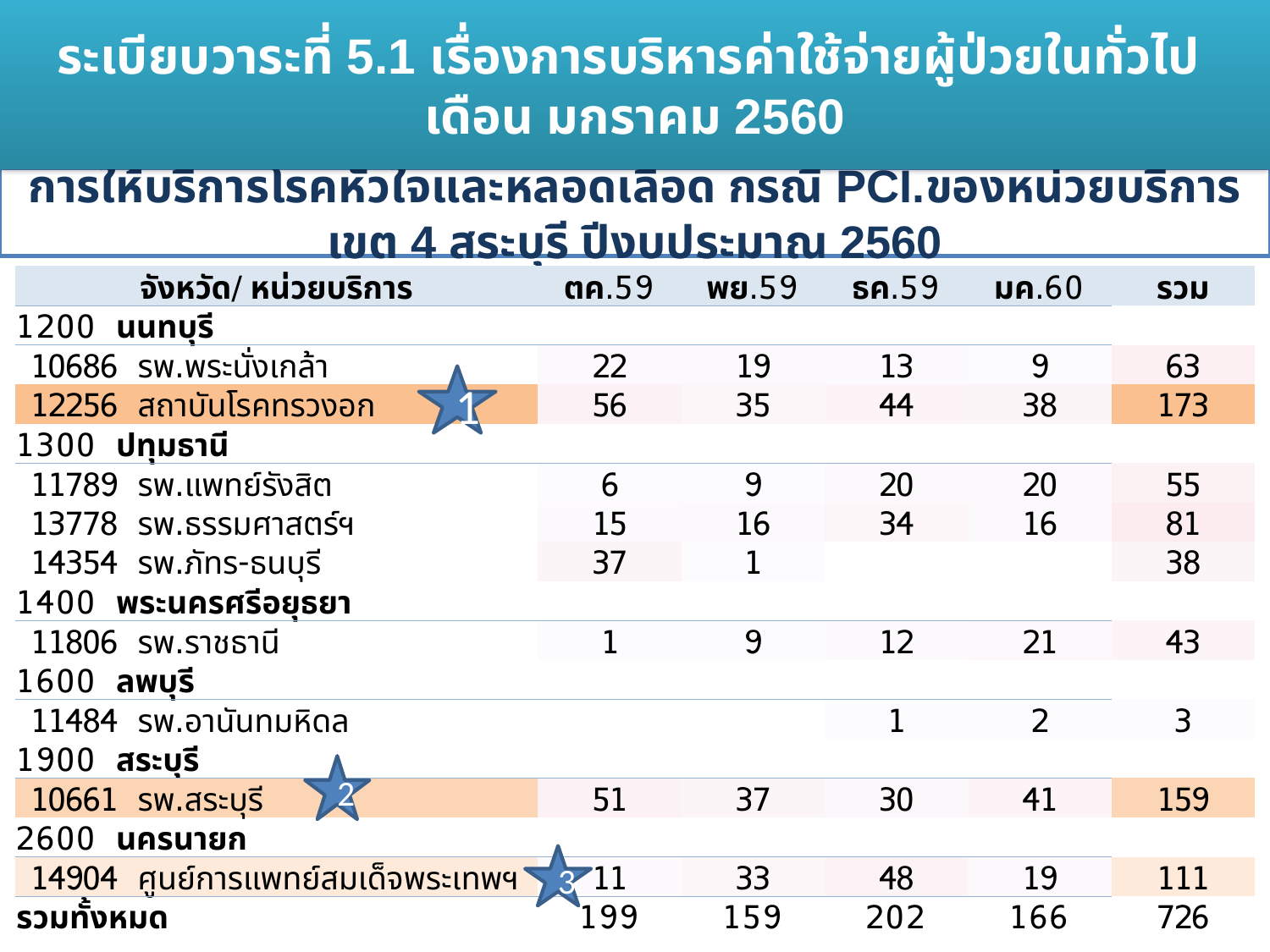

ระเบียบวาระที่ 5.1 เรื่องการบริหารค่าใช้จ่ายผู้ป่วยในทั่วไป
เดือน มกราคม 2560
# การให้บริการโรคหัวใจและหลอดเลือด กรณี PCI.ของหน่วยบริการเขต 4 สระบุรี ปีงบประมาณ 2560
| จังหวัด/หน่วยบริการ | ตค.59 | พย.59 | ธค.59 | มค.60 | รวม |
| --- | --- | --- | --- | --- | --- |
| 1200 นนทบุรี |  |  |  |  |  |
| 10686 รพ.พระนั่งเกล้า | 22 | 19 | 13 | 9 | 63 |
| 12256 สถาบันโรคทรวงอก | 56 | 35 | 44 | 38 | 173 |
| 1300 ปทุมธานี |  |  |  |  |  |
| 11789 รพ.แพทย์รังสิต | 6 | 9 | 20 | 20 | 55 |
| 13778 รพ.ธรรมศาสตร์ฯ | 15 | 16 | 34 | 16 | 81 |
| 14354 รพ.ภัทร-ธนบุรี | 37 | 1 |  |  | 38 |
| 1400 พระนครศรีอยุธยา |  |  |  |  |  |
| 11806 รพ.ราชธานี | 1 | 9 | 12 | 21 | 43 |
| 1600 ลพบุรี |  |  |  |  |  |
| 11484 รพ.อานันทมหิดล |  |  | 1 | 2 | 3 |
| 1900 สระบุรี |  |  |  |  |  |
| 10661 รพ.สระบุรี | 51 | 37 | 30 | 41 | 159 |
| 2600 นครนายก |  |  |  |  |  |
| 14904 ศูนย์การแพทย์สมเด็จพระเทพฯ | 11 | 33 | 48 | 19 | 111 |
| รวมทั้งหมด | 199 | 159 | 202 | 166 | 726 |
1
2
3